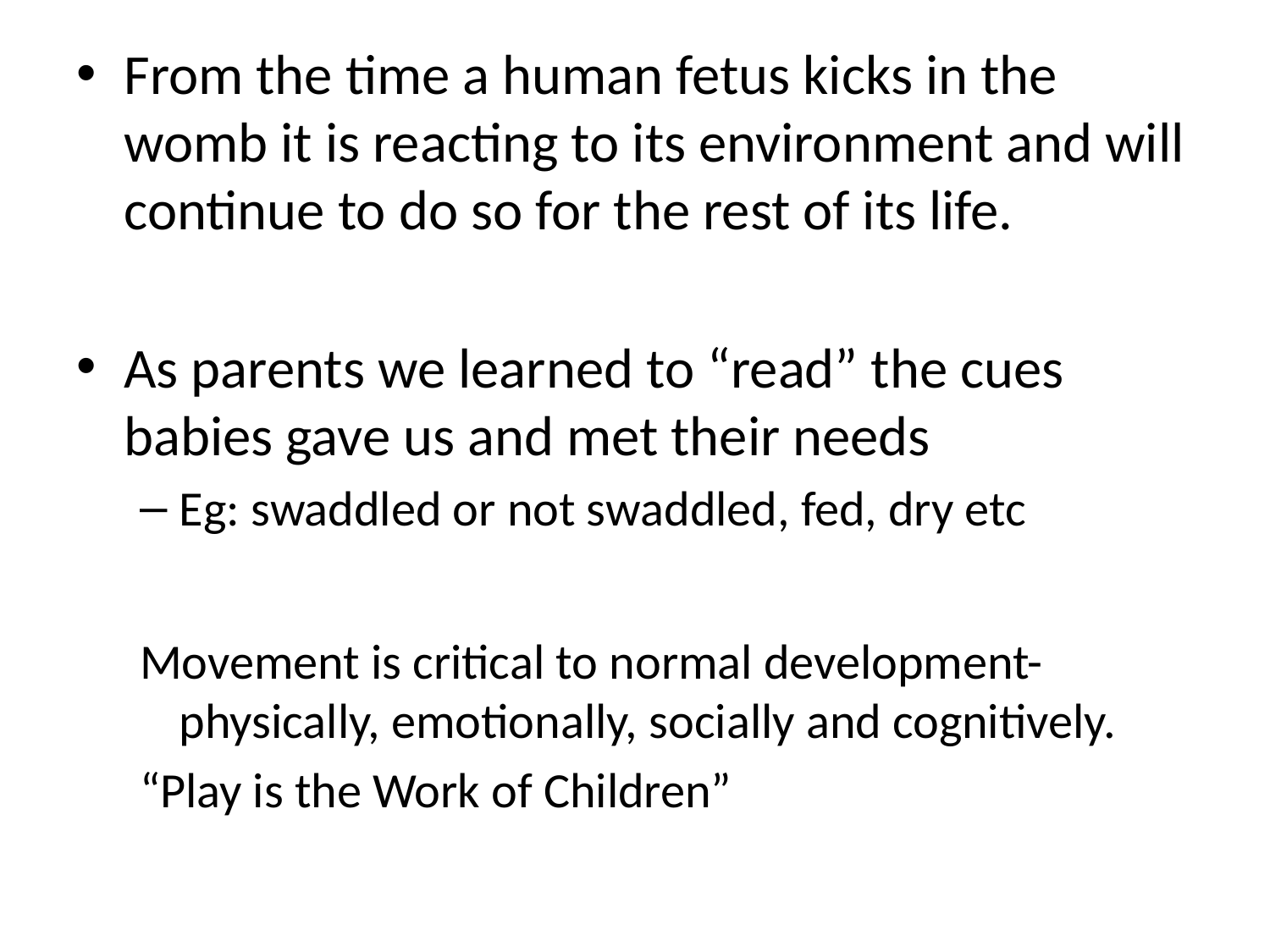

From the time a human fetus kicks in the womb it is reacting to its environment and will continue to do so for the rest of its life.

As parents we learned to “read” the cues babies gave us and met their needs
Eg: swaddled or not swaddled, fed, dry etc

Movement is critical to normal development-physically, emotionally, socially and cognitively.
“Play is the Work of Children”